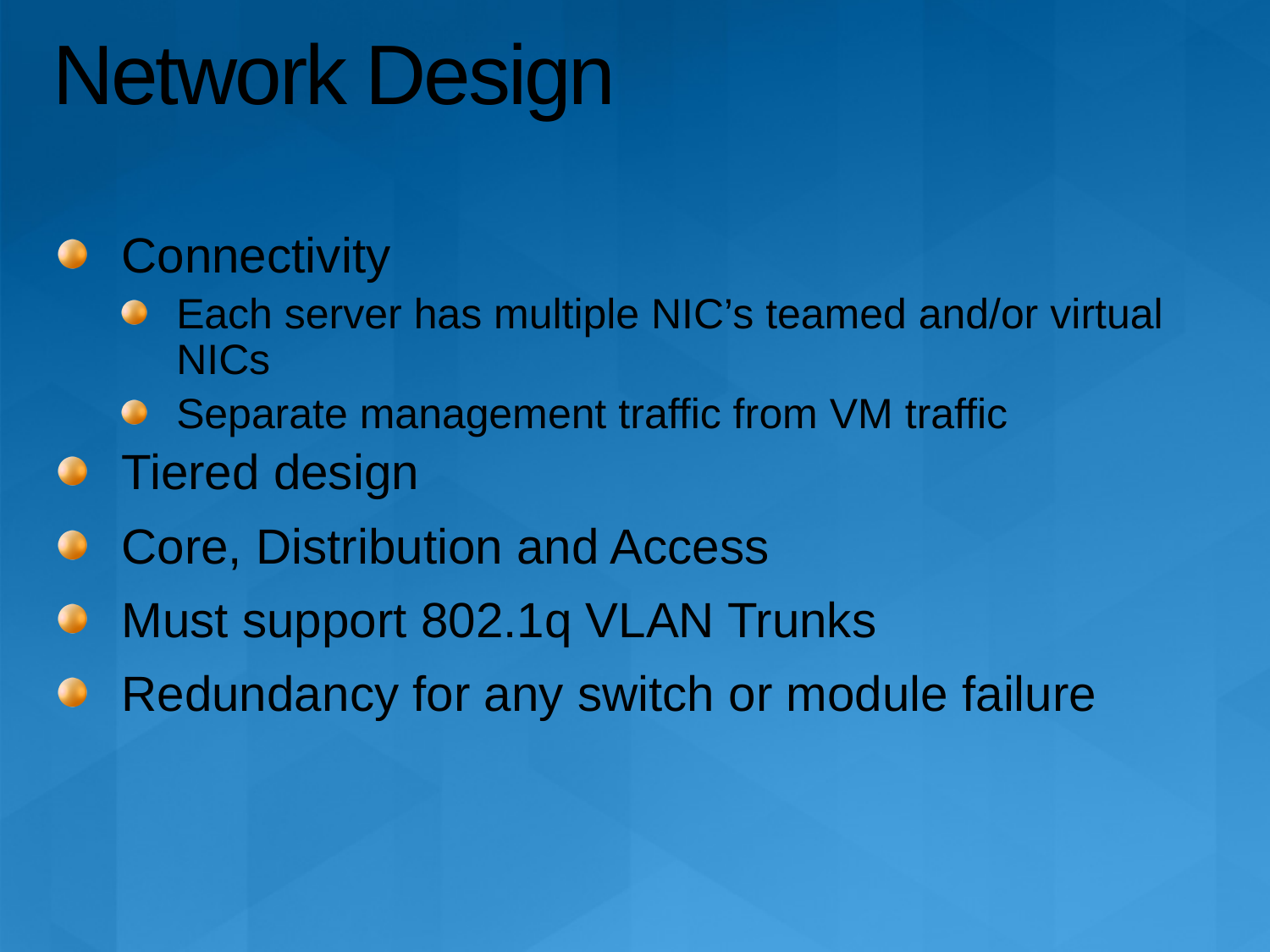

# Network Design
Connectivity
Each server has multiple NIC’s teamed and/or virtual NICs
Separate management traffic from VM traffic
Tiered design
Core, Distribution and Access
Must support 802.1q VLAN Trunks
Redundancy for any switch or module failure